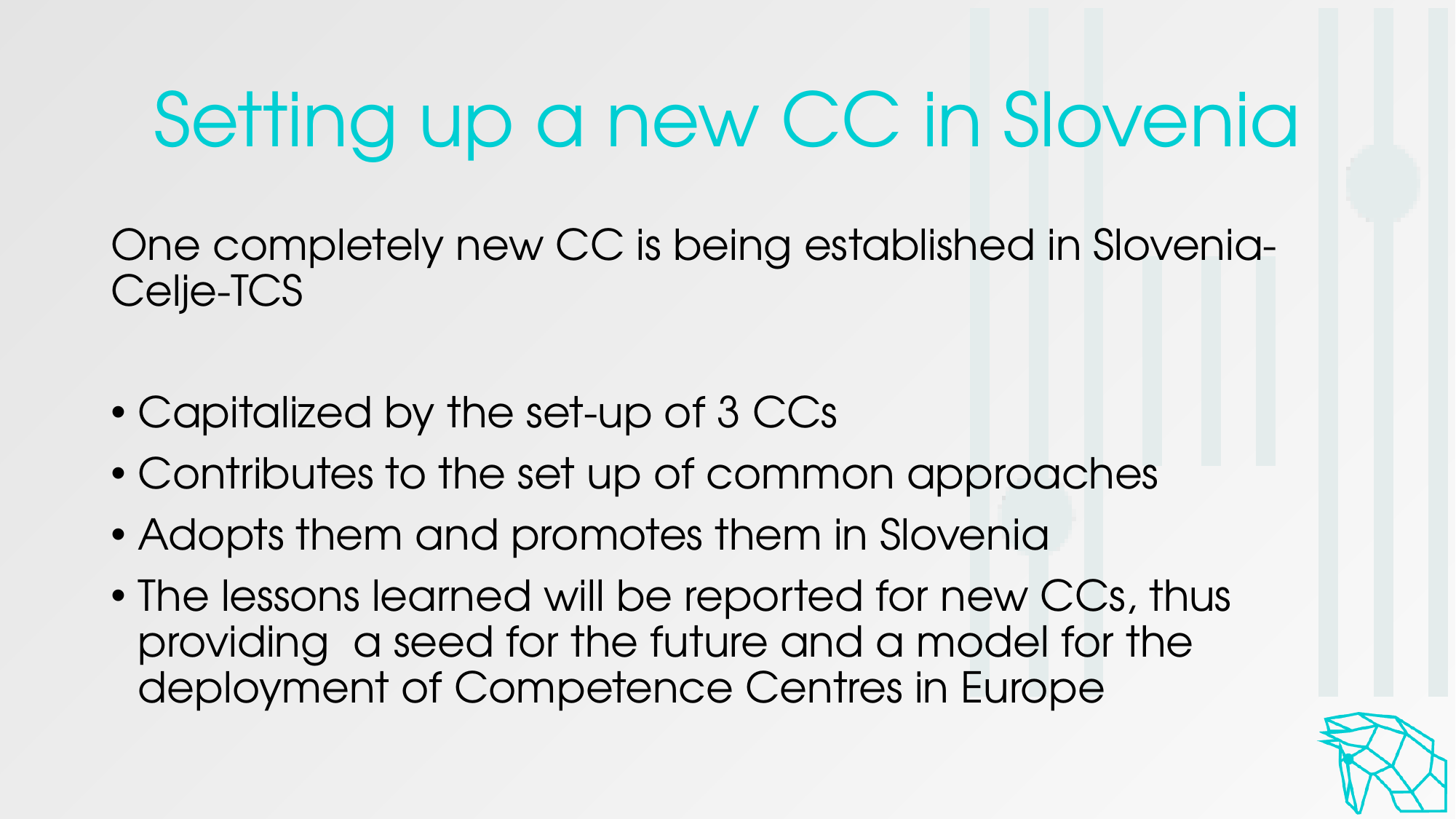

# Setting up a new CC in Slovenia
One completely new CC is being established in Slovenia-Celje-TCS

Capitalized by the set-up of 3 CCs
Contributes to the set up of common approaches
Adopts them and promotes them in Slovenia
The lessons learned will be reported for new CCs, thus providing  a seed for the future and a model for the deployment of Competence Centres in Europe